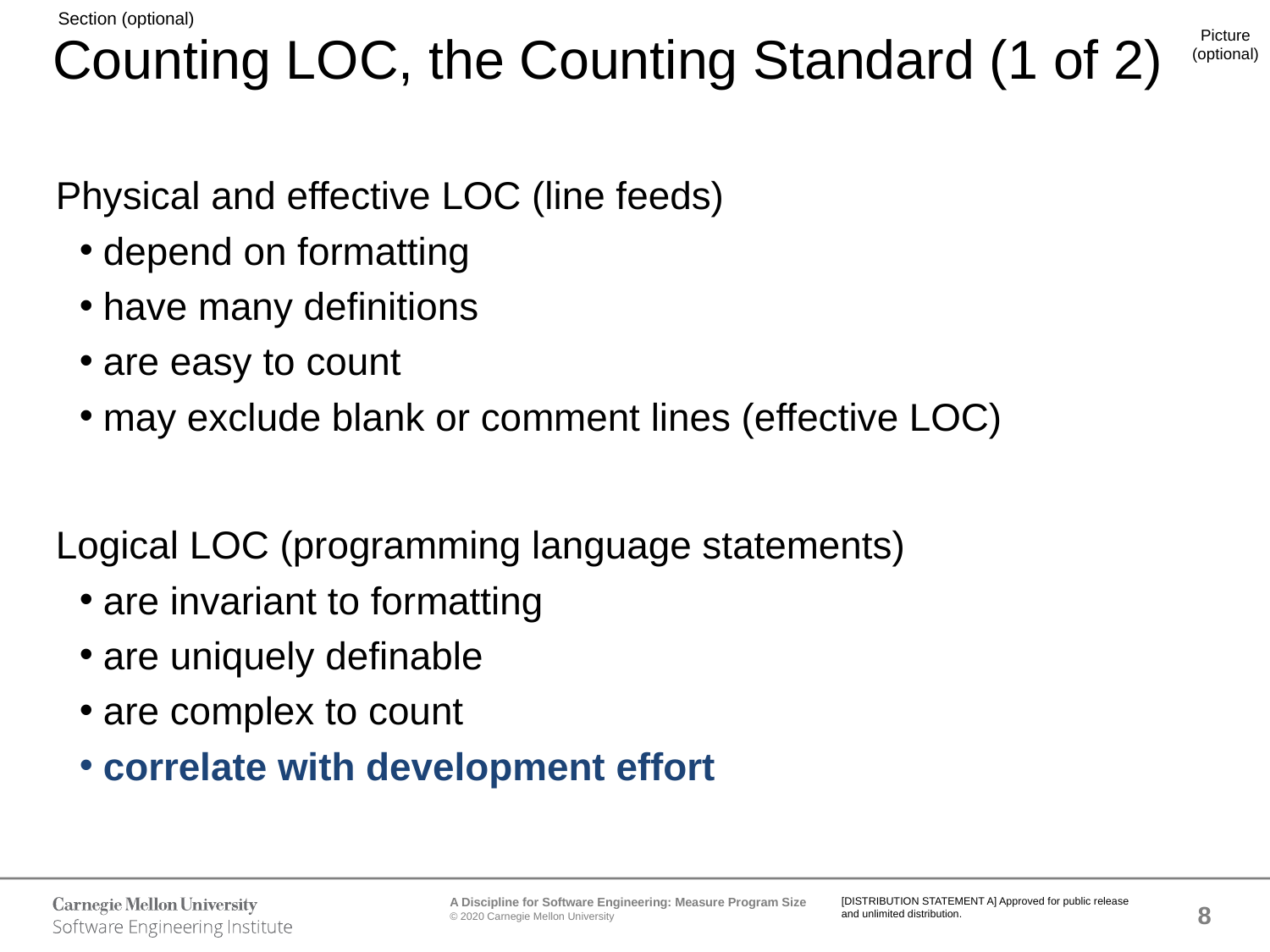

# Counting LOC, the Counting Standard (1 of 2)
Physical and effective LOC (line feeds)
depend on formatting
have many definitions
are easy to count
may exclude blank or comment lines (effective LOC)

Logical LOC (programming language statements)
are invariant to formatting
are uniquely definable
are complex to count
correlate with development effort